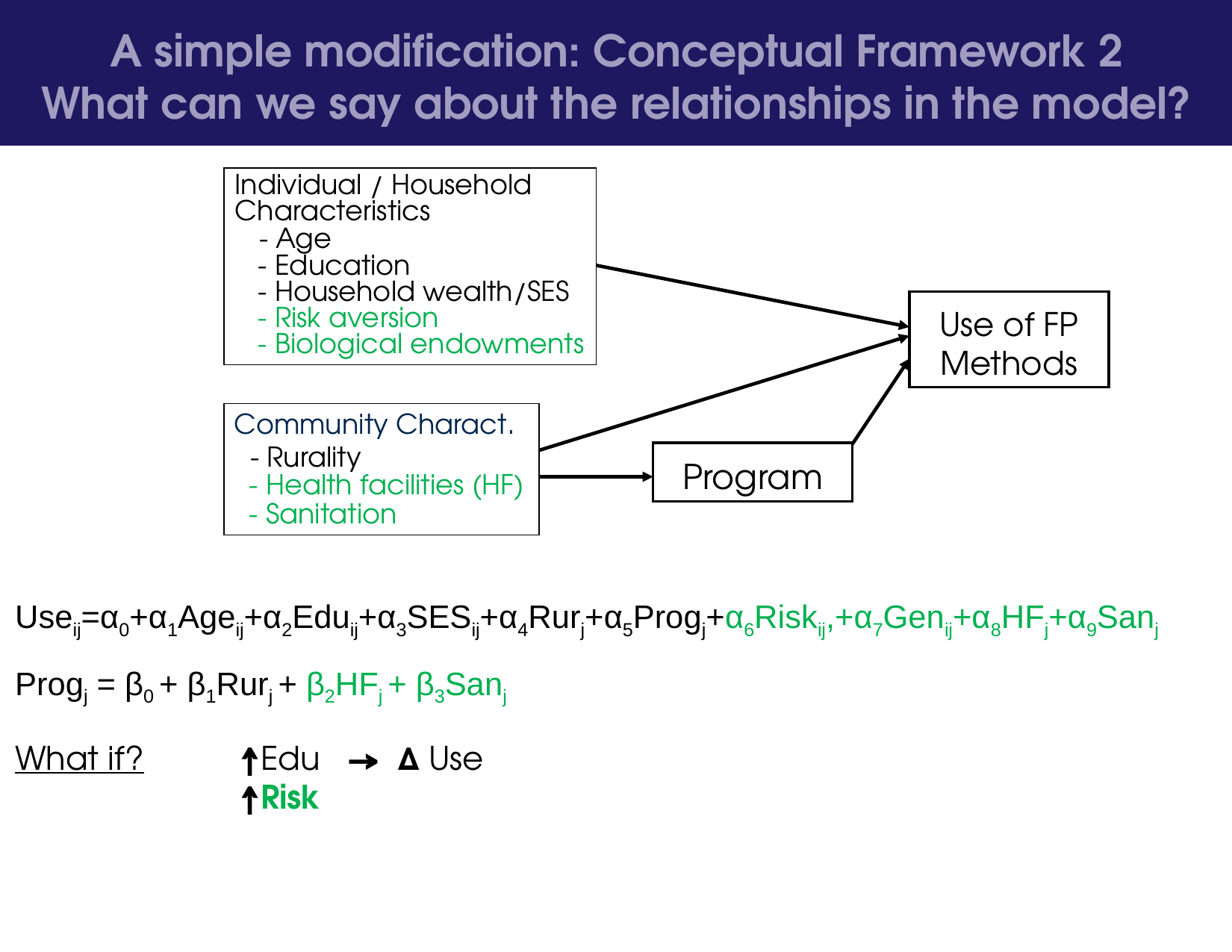

A simple modification: Conceptual Framework 2
What can we say about the relationships in the model?

Individual / Household Characteristics
   - Age
   - Education
   - Household wealth/SES
   - Risk aversion
   - Biological endowments

Use of FP Methods

Community Charact.
  - Rurality
  - Health facilities (HF)
  - Sanitation
Program

Useij=α0+α1Ageij+α2Eduij+α3SESij+α4Rurj+α5Progj+α6Riskij,+α7Genij+α8HFj+α9Sanj
Progj = β0 + β1Rurj + β2HFj + β3Sanj

What if?	↑Edu   →  ∆ Use
		↑Risk